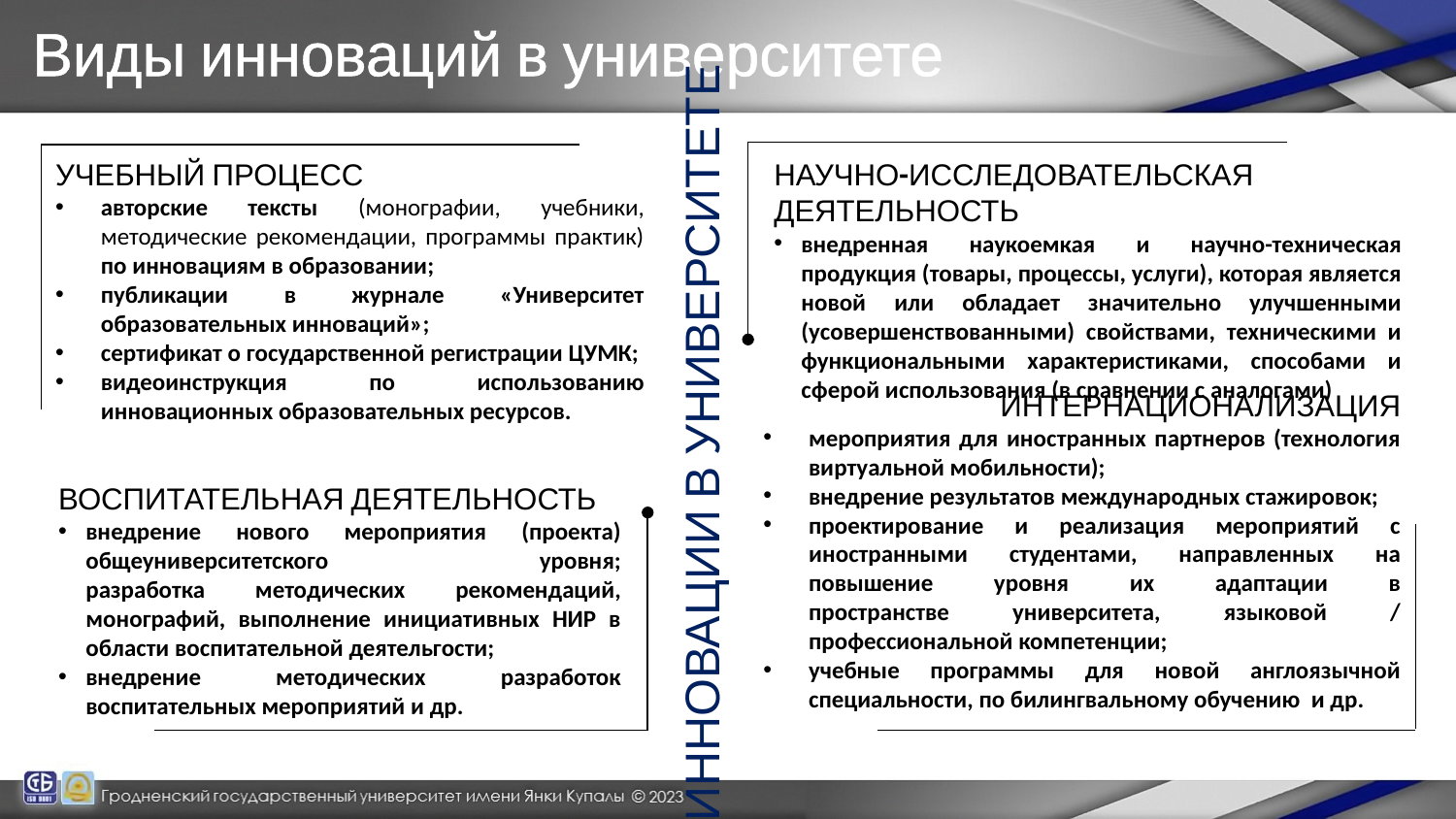

Виды инноваций в университете
УЧЕБНЫЙ ПРОЦЕСС
авторские тексты (монографии, учебники, методические рекомендации, программы практик) по инновациям в образовании;
публикации в журнале «Университет образовательных инноваций»;
сертификат о государственной регистрации ЦУМК;
видеоинструкция по использованию инновационных образовательных ресурсов.
НАУЧНО-ИССЛЕДОВАТЕЛЬСКАЯ ДЕЯТЕЛЬНОСТЬ
внедренная наукоемкая и научно-техническая продукция (товары, процессы, услуги), которая является новой или обладает значительно улучшенными (усовершенствованными) свойствами, техническими и функциональными характеристиками, способами и сферой использования (в сравнении с аналогами)
ИНТЕРНАЦИОНАЛИЗАЦИЯ
мероприятия для иностранных партнеров (технология виртуальной мобильности);
внедрение результатов международных стажировок;
проектирование и реализация мероприятий с иностранными студентами, направленных на повышение уровня их адаптации в
пространстве университета, языковой / профессиональной компетенции;
учебные программы для новой англоязычной специальности, по билингвальному обучению  и др.

ИННОВАЦИИ В УНИВЕРСИТЕТЕ
ВОСПИТАТЕЛЬНАЯ ДЕЯТЕЛЬНОСТЬ
внедрение нового мероприятия (проекта) общеуниверситетского уровня;
разработка методических рекомендаций, монографий, выполнение инициативных НИР в области воспитательной деятельгости;
внедрение методических разработок воспитательных мероприятий и др.